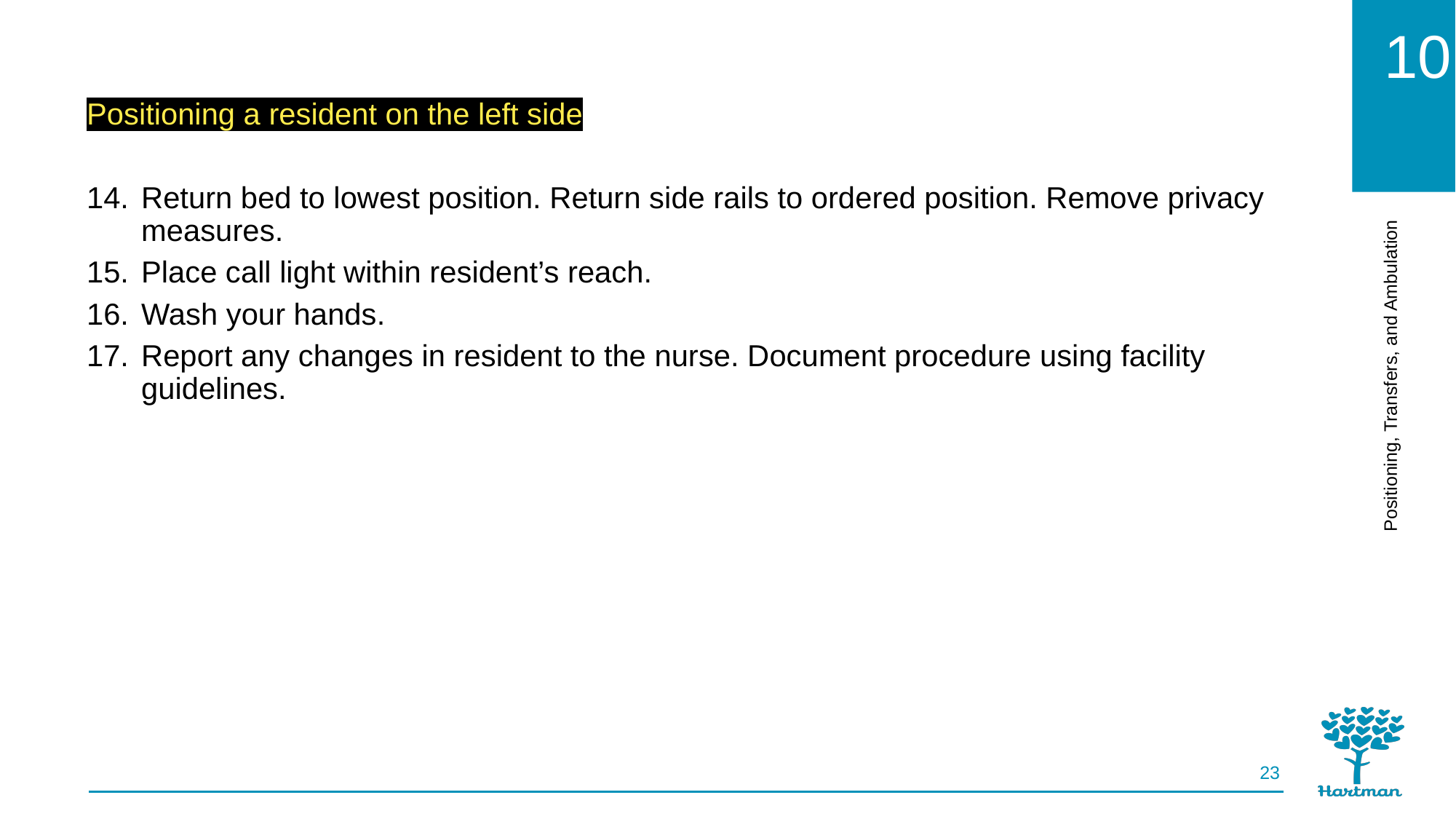

Positioning a resident on the left side

Return bed to lowest position. Return side rails to ordered position. Remove privacy measures.
Place call light within resident’s reach.
Wash your hands.
Report any changes in resident to the nurse. Document procedure using facility guidelines.

23